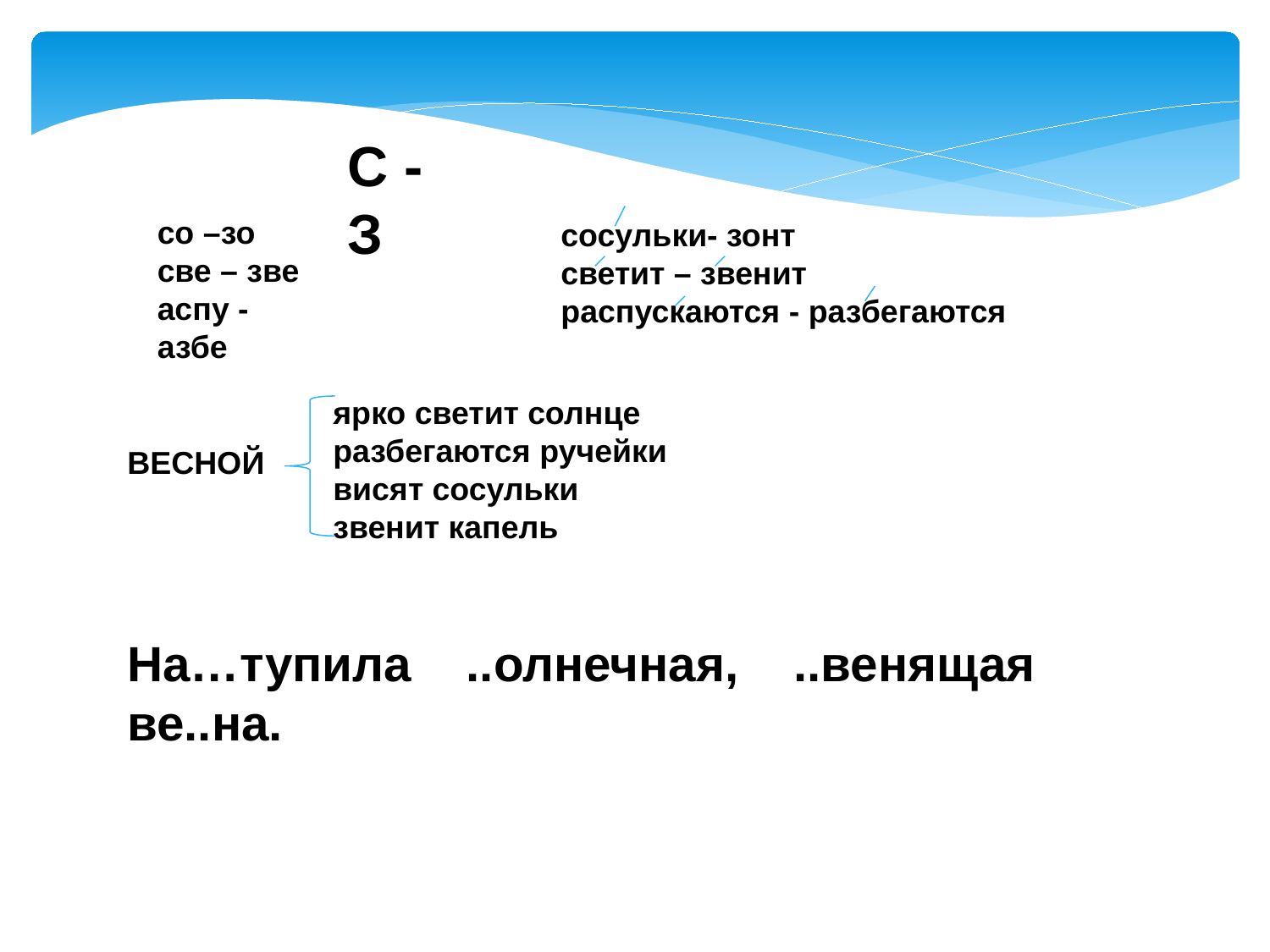

С - З
со –зо
све – зве
аспу - азбе
сосульки- зонт
светит – звенит
распускаются - разбегаются
    ярко светит солнце
    разбегаются ручейки
    висят сосульки
    звенит капель

ВЕСНОЙ
На…тупила    ..олнечная,    ..венящая    ве..на.